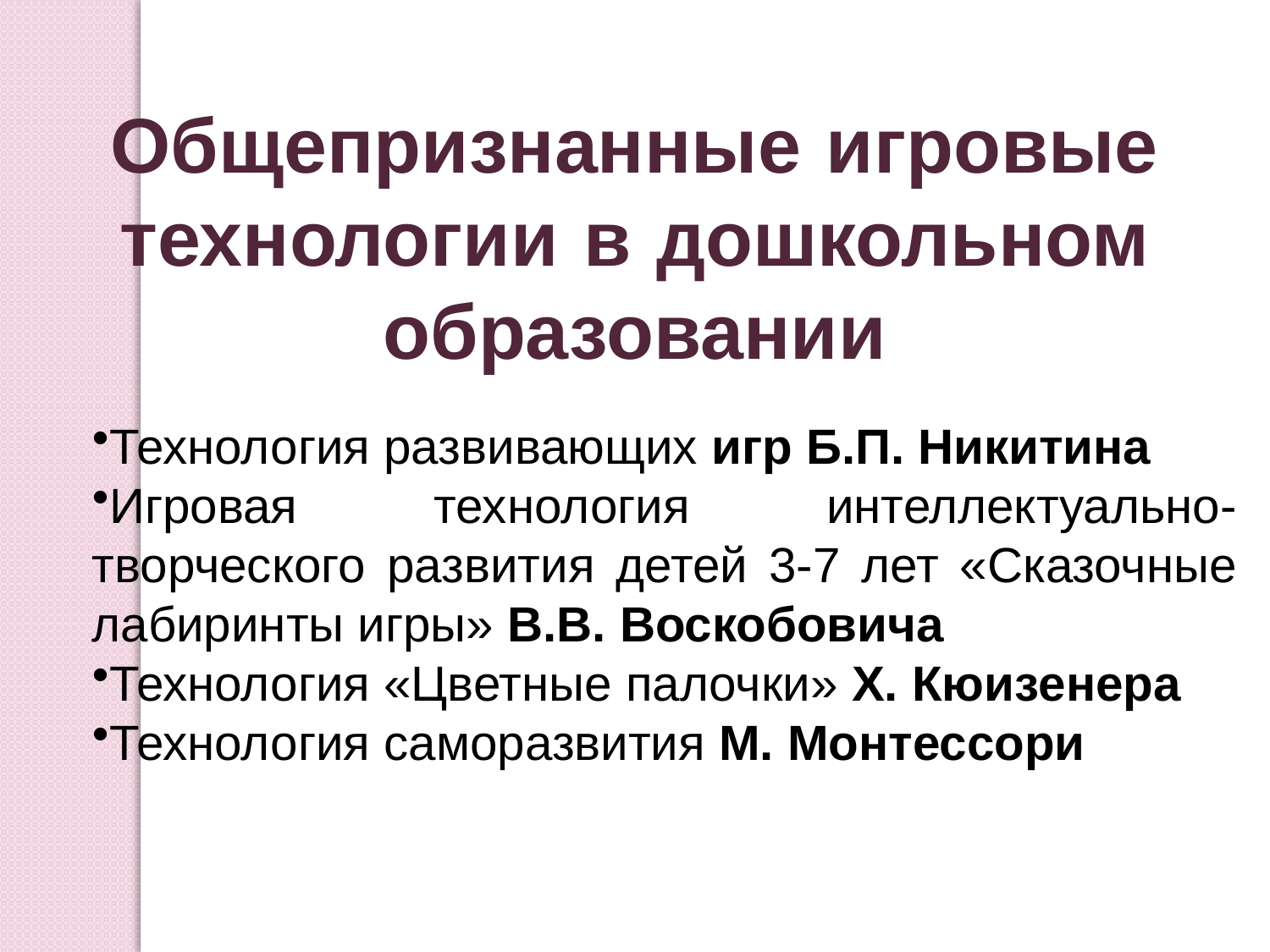

Общепризнанные игровые технологии в дошкольном образовании
Технология развивающих игр Б.П. Никитина
Игровая технология интеллектуально-творческого развития детей 3-7 лет «Сказочные лабиринты игры» В.В. Воскобовича
Технология «Цветные палочки» Х. Кюизенера
Технология саморазвития М. Монтессори